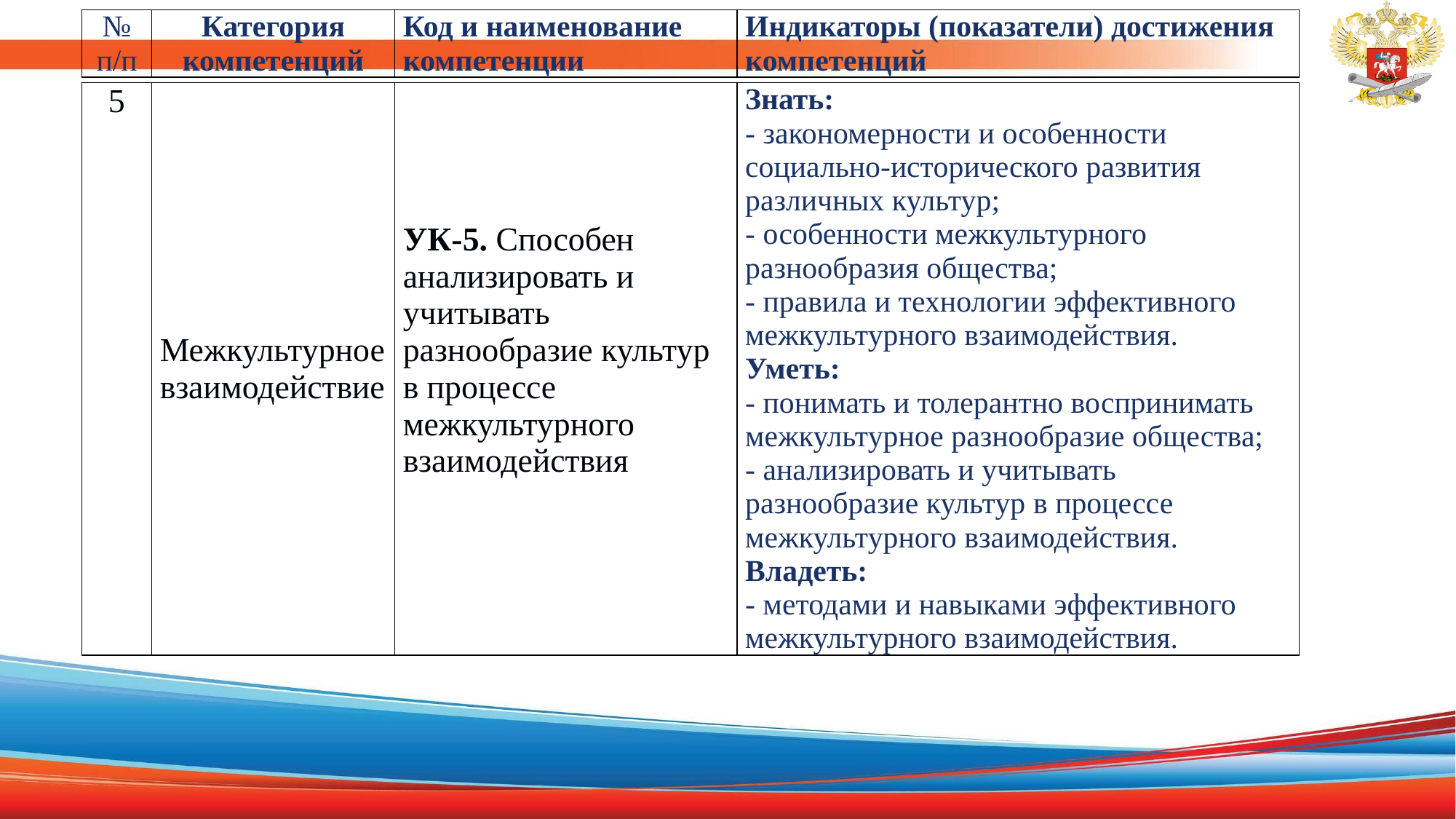

| № п/п | Категория компетенций | Код и наименование компетенции | Индикаторы (показатели) достижения компетенций |
| --- | --- | --- | --- |
| 5 | Межкультурное взаимодействие | УК-5. Способен анализировать и учитывать разнообразие культур в процессе межкультурного взаимодействия | Знать: - закономерности и особенности социально-исторического развития различных культур; - особенности межкультурного разнообразия общества; - правила и технологии эффективного межкультурного взаимодействия. Уметь: - понимать и толерантно воспринимать межкультурное разнообразие общества; - анализировать и учитывать разнообразие культур в процессе межкультурного взаимодействия. Владеть: - методами и навыками эффективного межкультурного взаимодействия. |
| --- | --- | --- | --- |